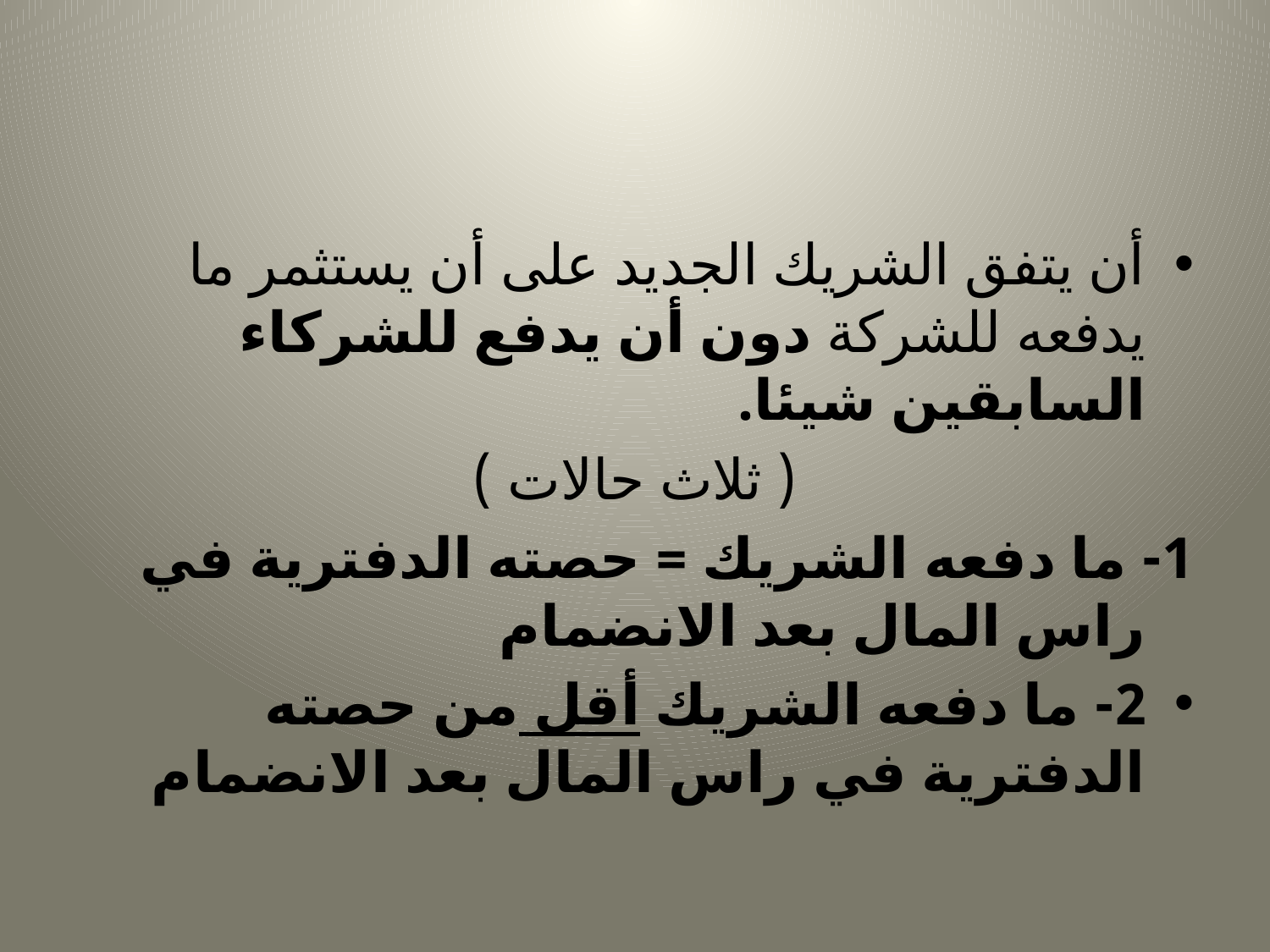

#
أن يتفق الشريك الجديد على أن يستثمر ما يدفعه للشركة دون أن يدفع للشركاء السابقين شيئا.
( ثلاث حالات )
1- ما دفعه الشريك = حصته الدفترية في راس المال بعد الانضمام
2- ما دفعه الشريك أقل من حصته الدفترية في راس المال بعد الانضمام